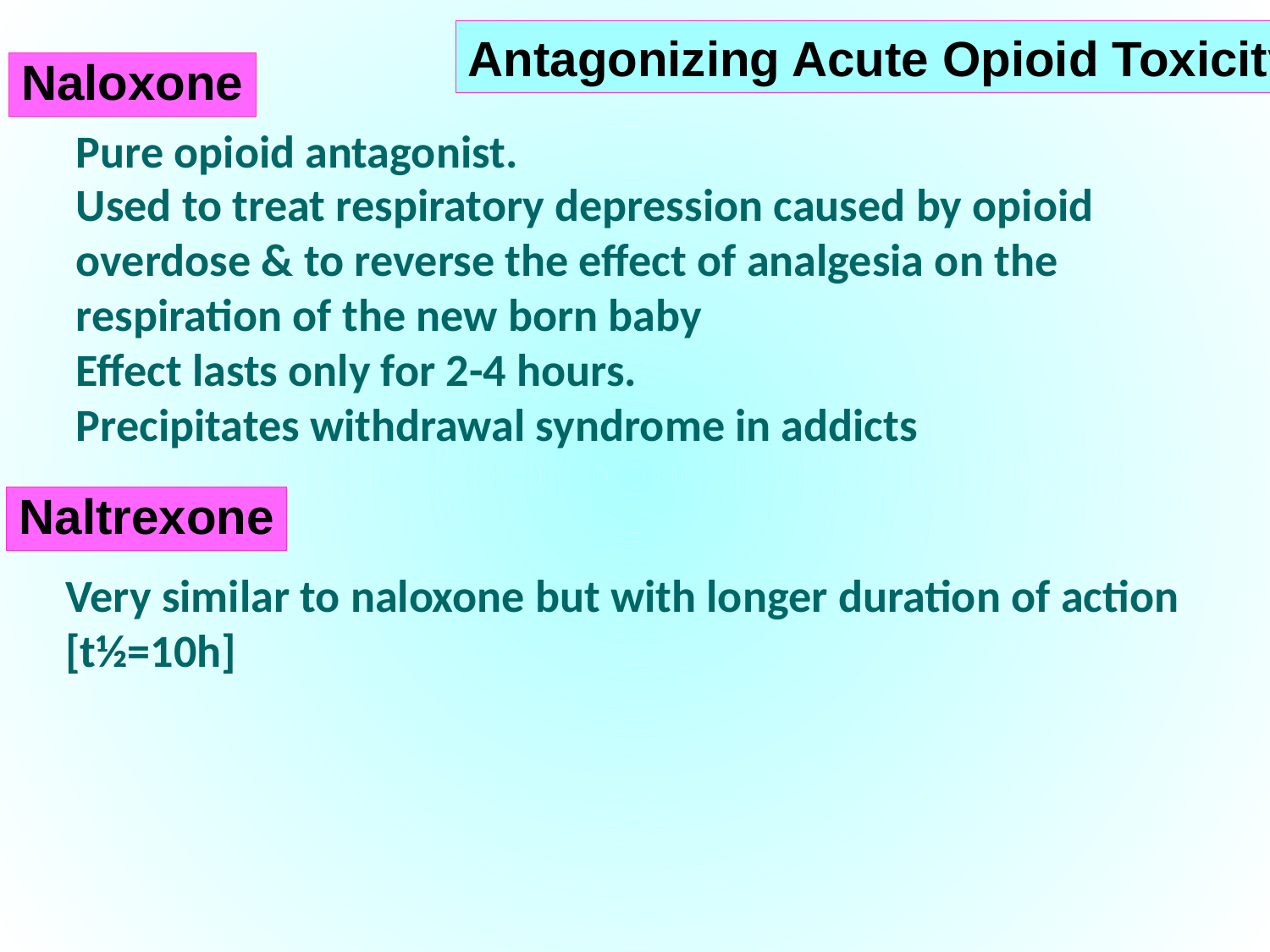

Antagonizing Acute Opioid Toxicity
Naloxone
Pure opioid antagonist.

Used to treat respiratory depression caused by opioid overdose & to reverse the effect of analgesia on the respiration of the new born baby
Effect lasts only for 2-4 hours.
Precipitates withdrawal syndrome in addicts
Naltrexone
Very similar to naloxone but with longer duration of action [t½=10h]